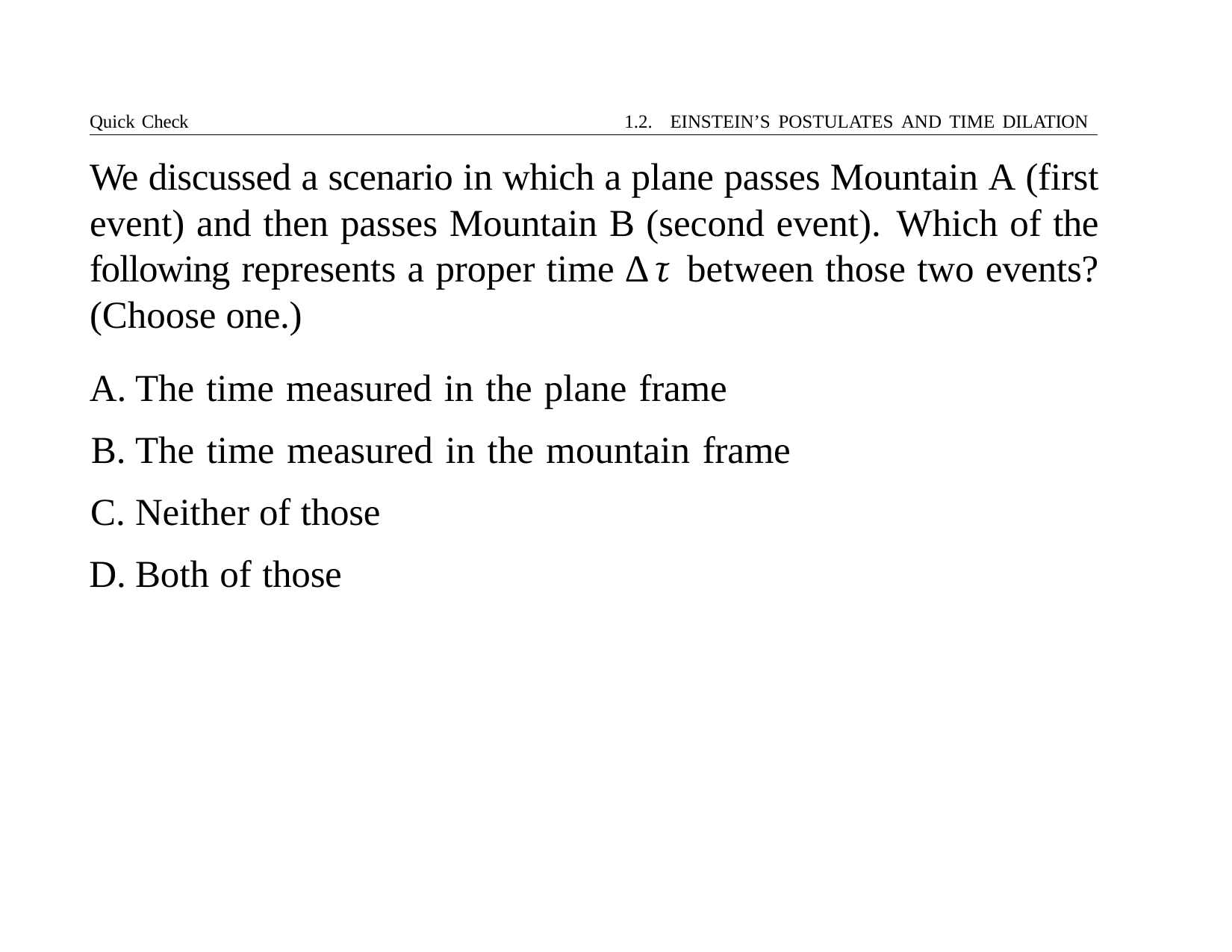

Quick Check	1.2.  EINSTEIN’S POSTULATES AND TIME DILATION

# We discussed a scenario in which a plane passes Mountain A (first event) and then passes Mountain B (second event). Which of the following represents a proper time ∆τ between those two events? (Choose one.)
The time measured in the plane frame
The time measured in the mountain frame
Neither of those
Both of those